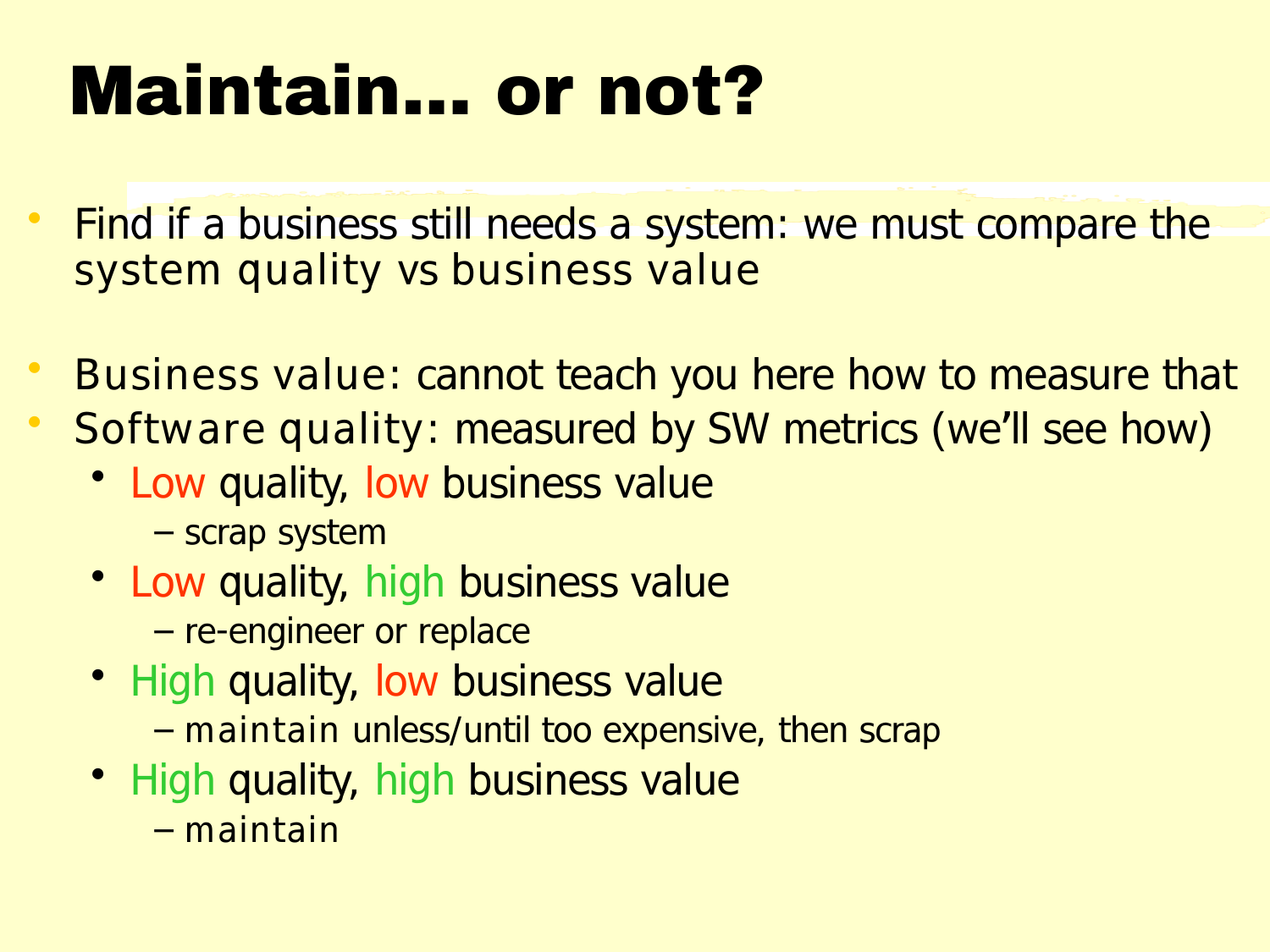

# Maintain… or not?
Find if a business still needs a system: we must compare the system quality vs business value
Business value: cannot teach you here how to measure that
Software quality: measured by SW metrics (we’ll see how)
Low quality, low business value
– scrap system
Low quality, high business value
– re-engineer or replace
High quality, low business value
– maintain unless/until too expensive, then scrap
High quality, high business value
– maintain